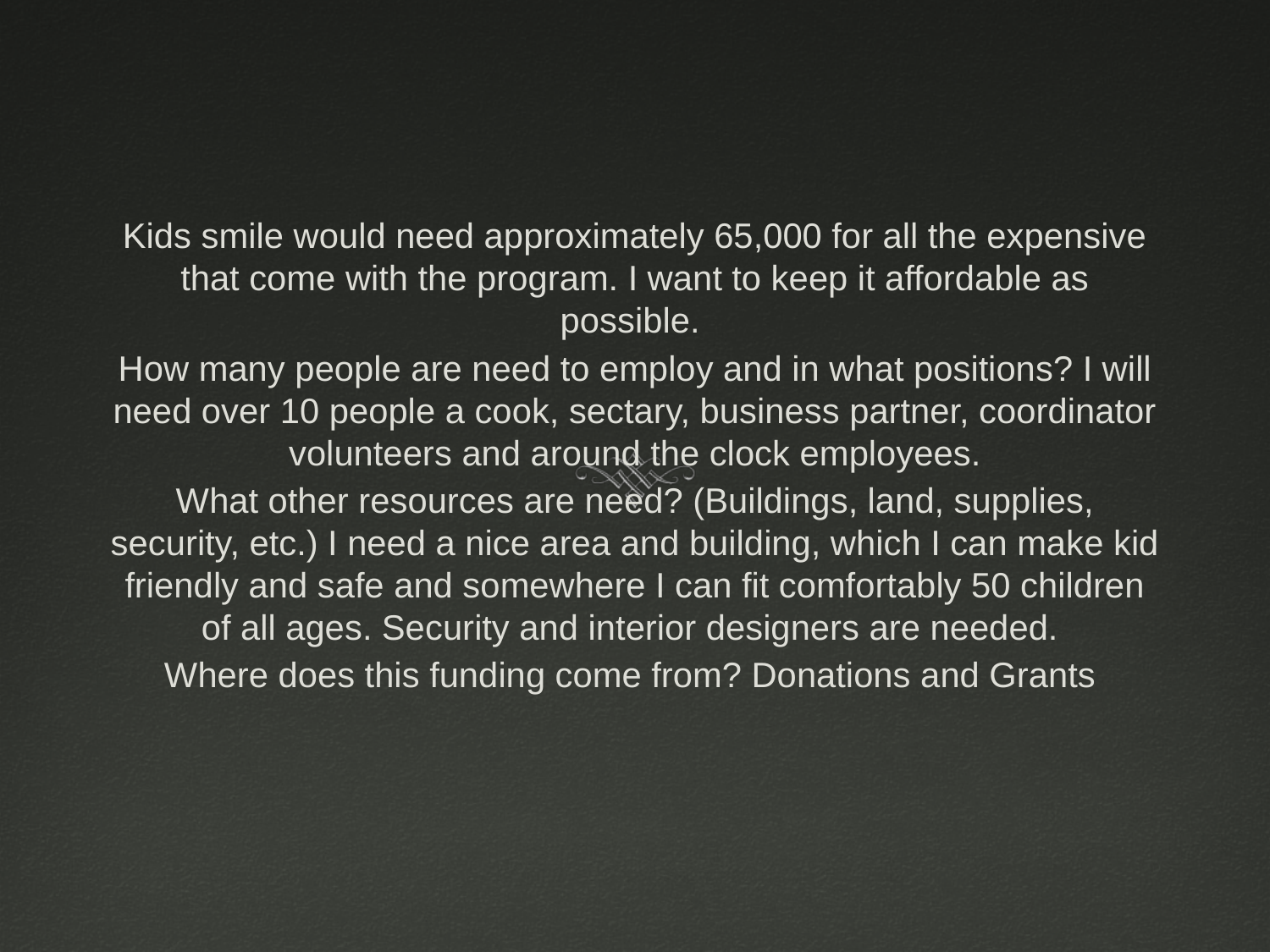

#
Kids smile would need approximately 65,000 for all the expensive that come with the program. I want to keep it affordable as possible.
How many people are need to employ and in what positions? I will need over 10 people a cook, sectary, business partner, coordinator volunteers and around the clock employees.
What other resources are need? (Buildings, land, supplies, security, etc.) I need a nice area and building, which I can make kid friendly and safe and somewhere I can fit comfortably 50 children of all ages. Security and interior designers are needed.
Where does this funding come from? Donations and Grants